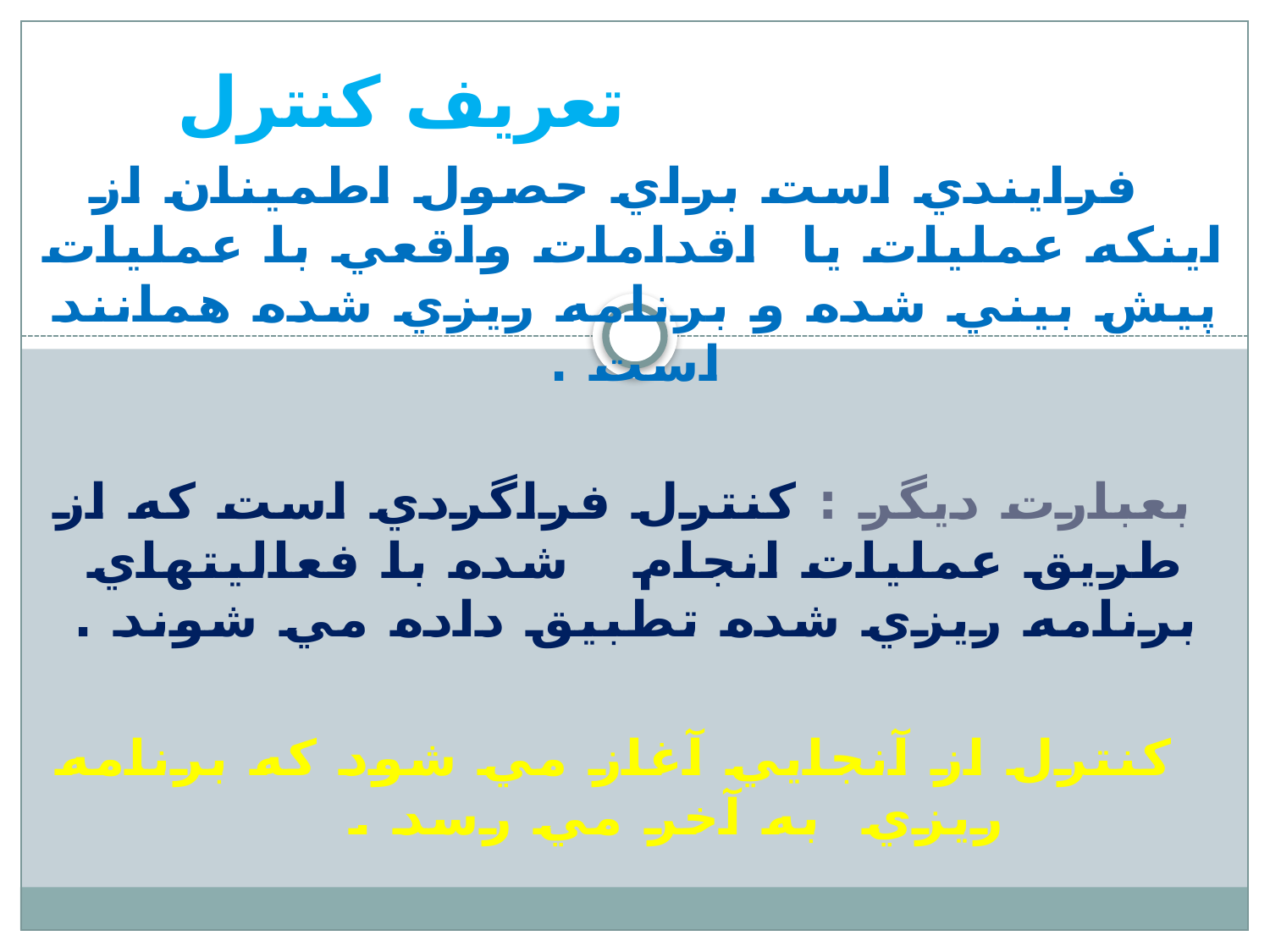

# تعريف كنترل
  فرايندي است براي حصول اطمينان از اينكه عمليات يا  اقدامات واقعي با عمليات پيش بيني شده و برنامه ريزي شده همانند است .

 بعبارت ديگر : كنترل فراگردي است كه از طريق عمليات انجام   شده با فعاليتهاي برنامه ريزي شده تطبيق داده مي شوند .

  كنترل از آنجايي آغاز مي شود كه برنامه ريزي  به آخر مي رسد .